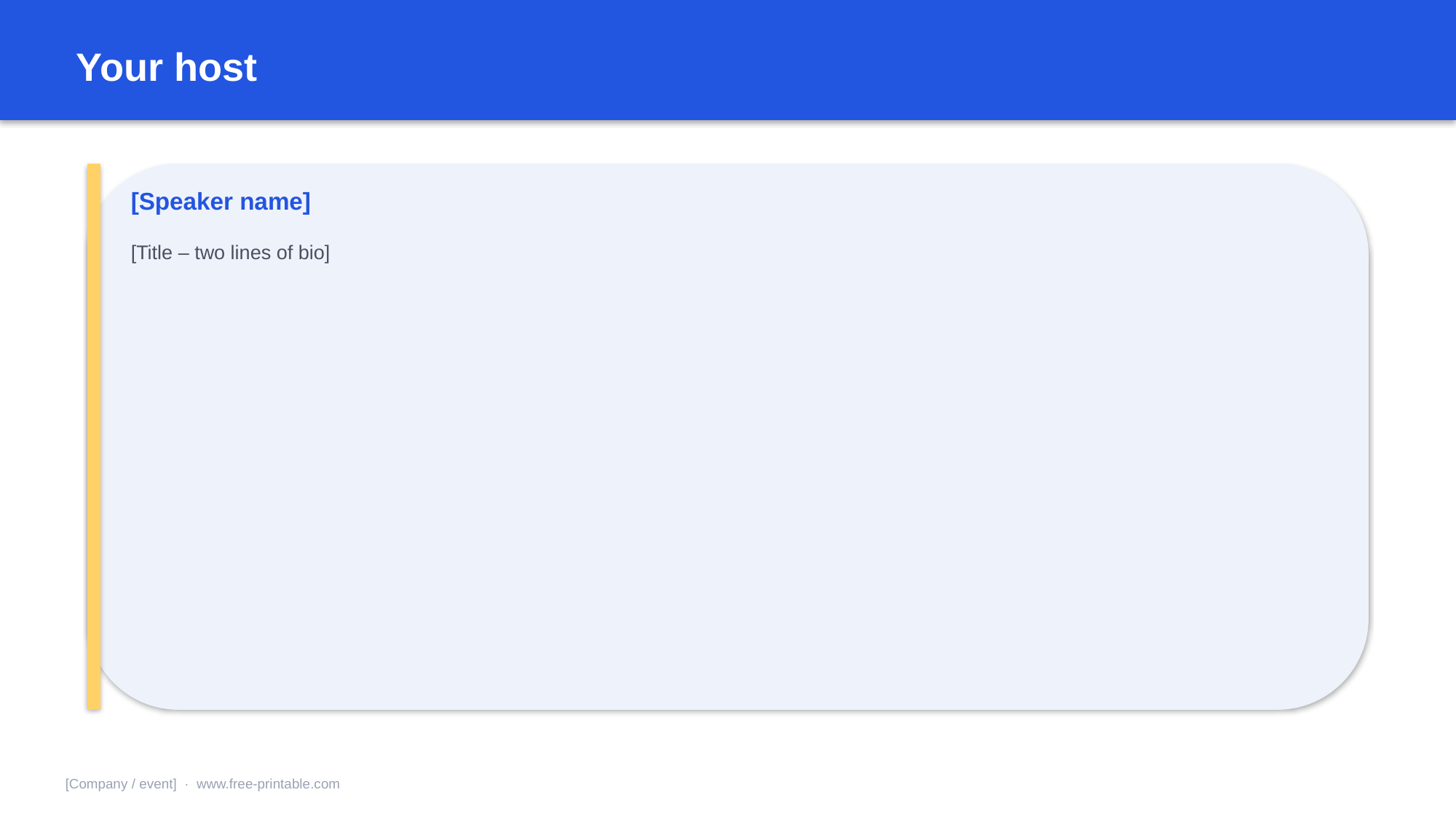

Your host

[Speaker name]
[Title – two lines of bio]
[Company / event]  ·  www.free-printable.com